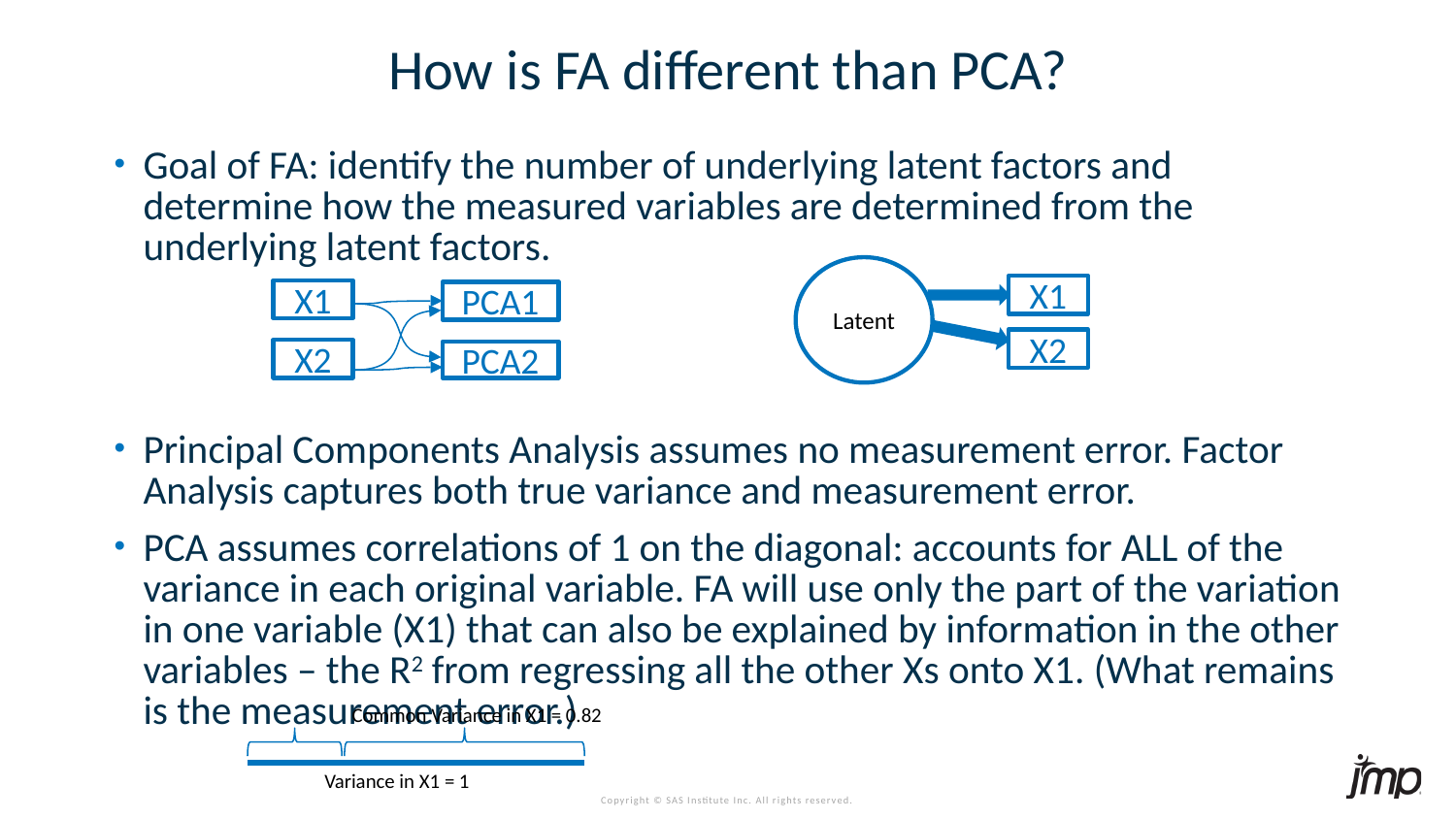

# How is FA different than PCA?
Goal of FA: identify the number of underlying latent factors and determine how the measured variables are determined from the underlying latent factors.

Principal Components Analysis assumes no measurement error. Factor Analysis captures both true variance and measurement error.
PCA assumes correlations of 1 on the diagonal: accounts for ALL of the variance in each original variable. FA will use only the part of the variation in one variable (X1) that can also be explained by information in the other variables – the R2 from regressing all the other Xs onto X1. (What remains is the measurement error.)
Latent
X1

X2
X1
PCA1
X2
PCA2

Common Variance in X1 = 0.82
Variance in X1 = 1